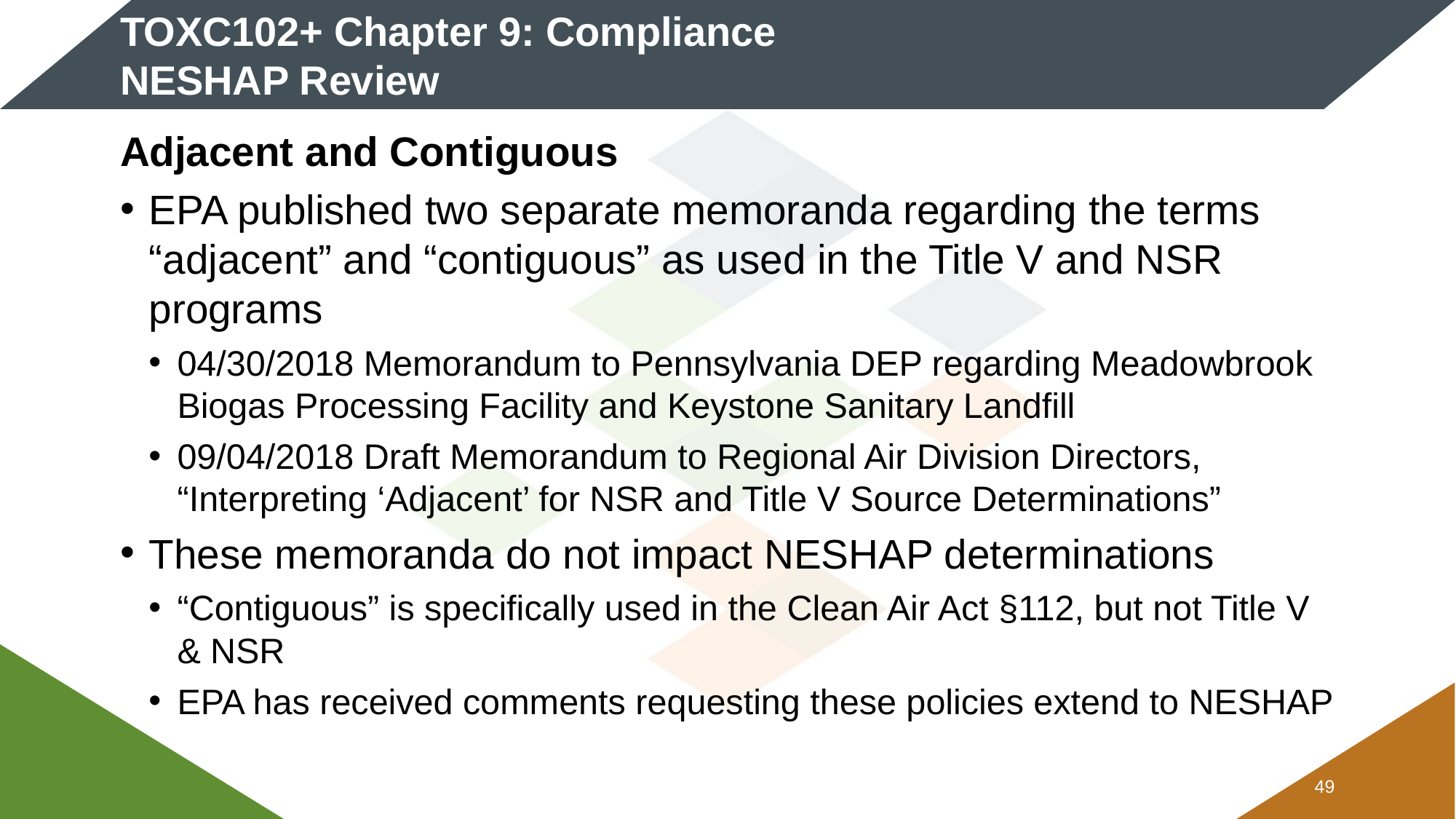

# TOXC102+ Chapter 9: Compliance NESHAP Review
Adjacent and Contiguous
EPA published two separate memoranda regarding the terms “adjacent” and “contiguous” as used in the Title V and NSR programs
04/30/2018 Memorandum to Pennsylvania DEP regarding Meadowbrook Biogas Processing Facility and Keystone Sanitary Landfill
09/04/2018 Draft Memorandum to Regional Air Division Directors, “Interpreting ‘Adjacent’ for NSR and Title V Source Determinations”
These memoranda do not impact NESHAP determinations
“Contiguous” is specifically used in the Clean Air Act §112, but not Title V & NSR
EPA has received comments requesting these policies extend to NESHAP
49